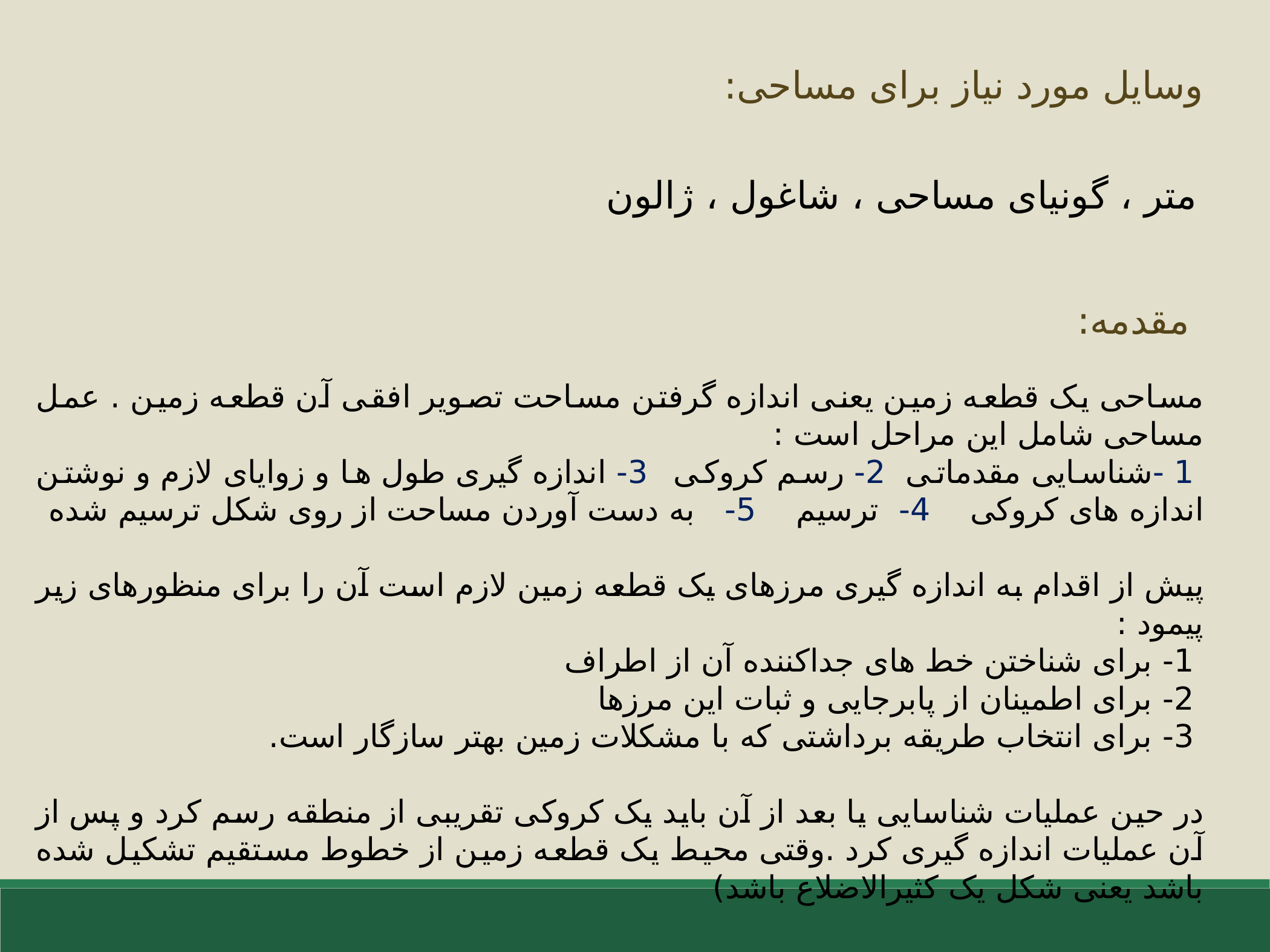

وسایل مورد نیاز برای مساحی:

متر ، گونیای مساحی ، شاغول ، ژالون
مقدمه:
مساحی یک قطعه زمین یعنی اندازه گرفتن مساحت تصویر افقی آن قطعه زمین . عمل مساحی شامل این مراحل است :
 1 -شناسایی مقدماتی  2- رسم کروکی  3- اندازه گیری طول ها و زوایای لازم و نوشتن اندازه های کروکی    4-  ترسیم    5-   به دست آوردن مساحت از روی شکل ترسیم شده
 
پیش از اقدام به اندازه گیری مرزهای یک قطعه زمین لازم است آن را برای منظورهای زیر پیمود :
 1- برای شناختن خط های جداکننده آن از اطراف
 2- برای اطمینان از پابرجایی و ثبات این مرزها
 3- برای انتخاب طریقه برداشتی که با مشکلات زمین بهتر سازگار است.
   سسسسسسسسس
در حین عملیات شناسایی یا بعد از آن باید یک کروکی تقریبی از منطقه رسم کرد و پس از آن عملیات اندازه گیری کرد .وقتی محیط یک قطعه زمین از خطوط مستقیم تشکیل شده باشد یعنی شکل یک کثیرالاضلاع باشد)